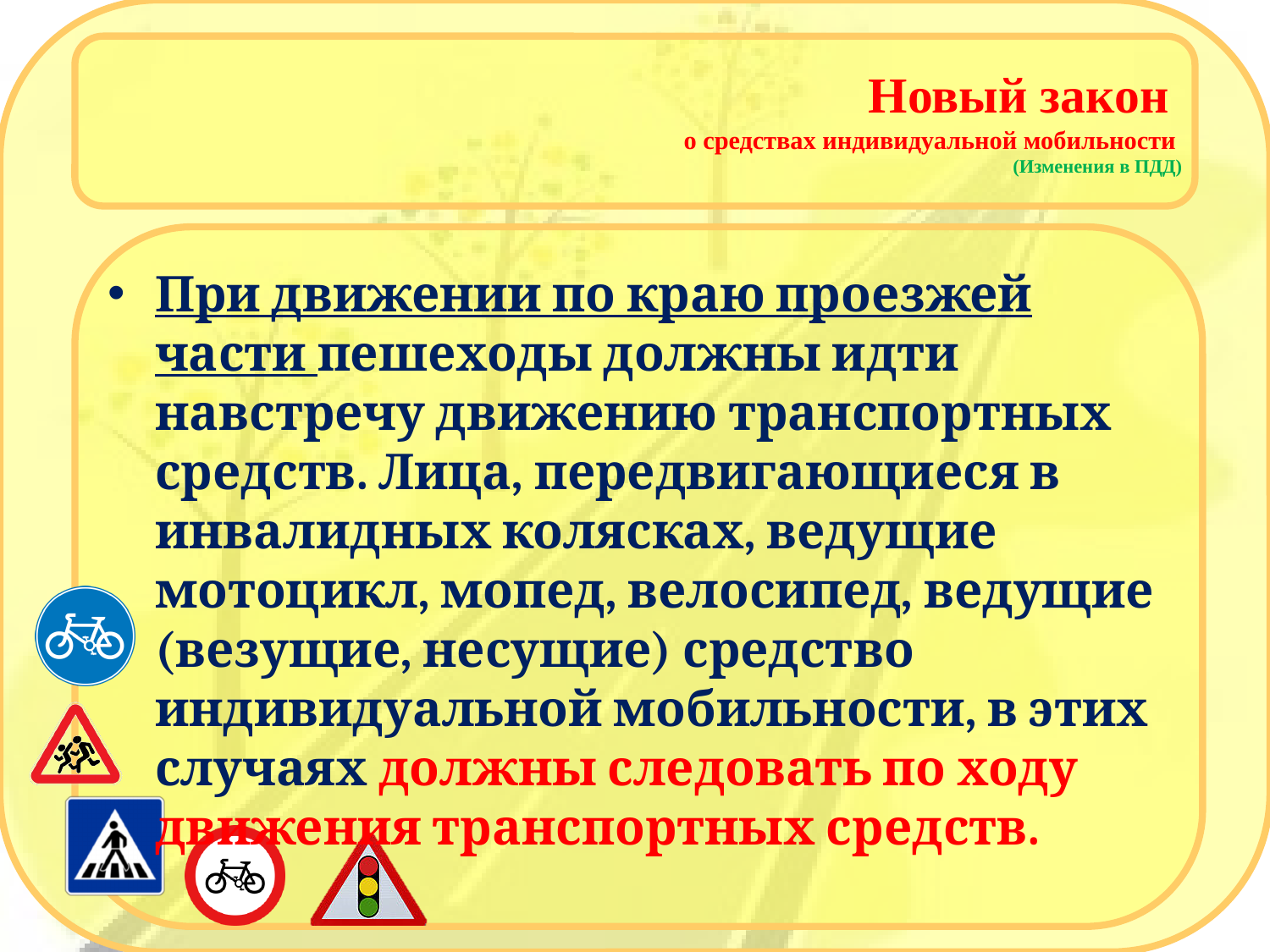

# Новый закон о средствах индивидуальной мобильности (Изменения в ПДД)
При движении по краю проезжей части пешеходы должны идти навстречу движению транспортных средств. Лица, передвигающиеся в инвалидных колясках, ведущие мотоцикл, мопед, велосипед, ведущие (везущие, несущие) средство индивидуальной мобильности, в этих случаях должны следовать по ходу движения транспортных средств.